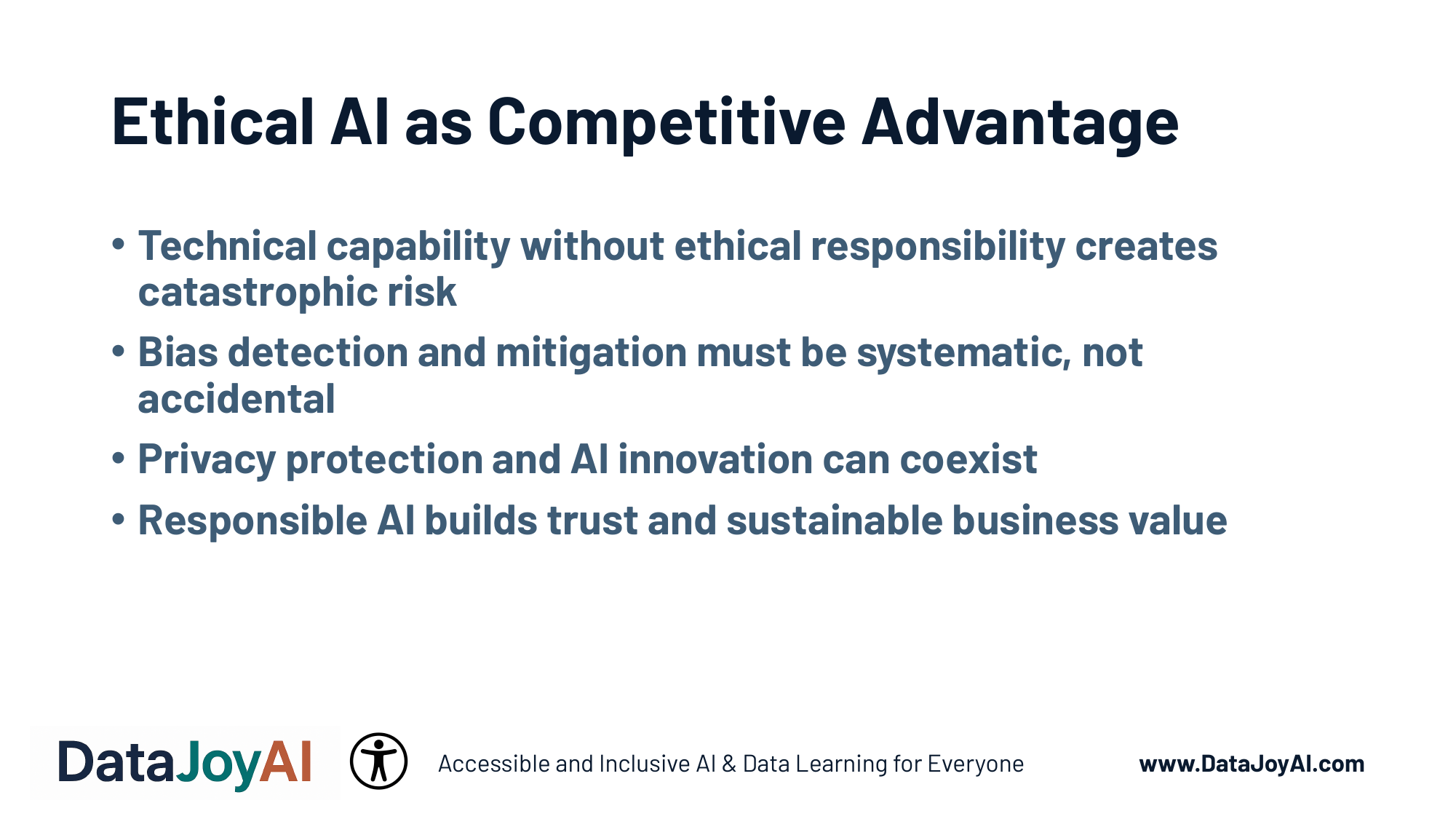

# Ethical AI as Competitive Advantage
Technical capability without ethical responsibility creates catastrophic risk
Bias detection and mitigation must be systematic, not accidental
Privacy protection and AI innovation can coexist
Responsible AI builds trust and sustainable business value